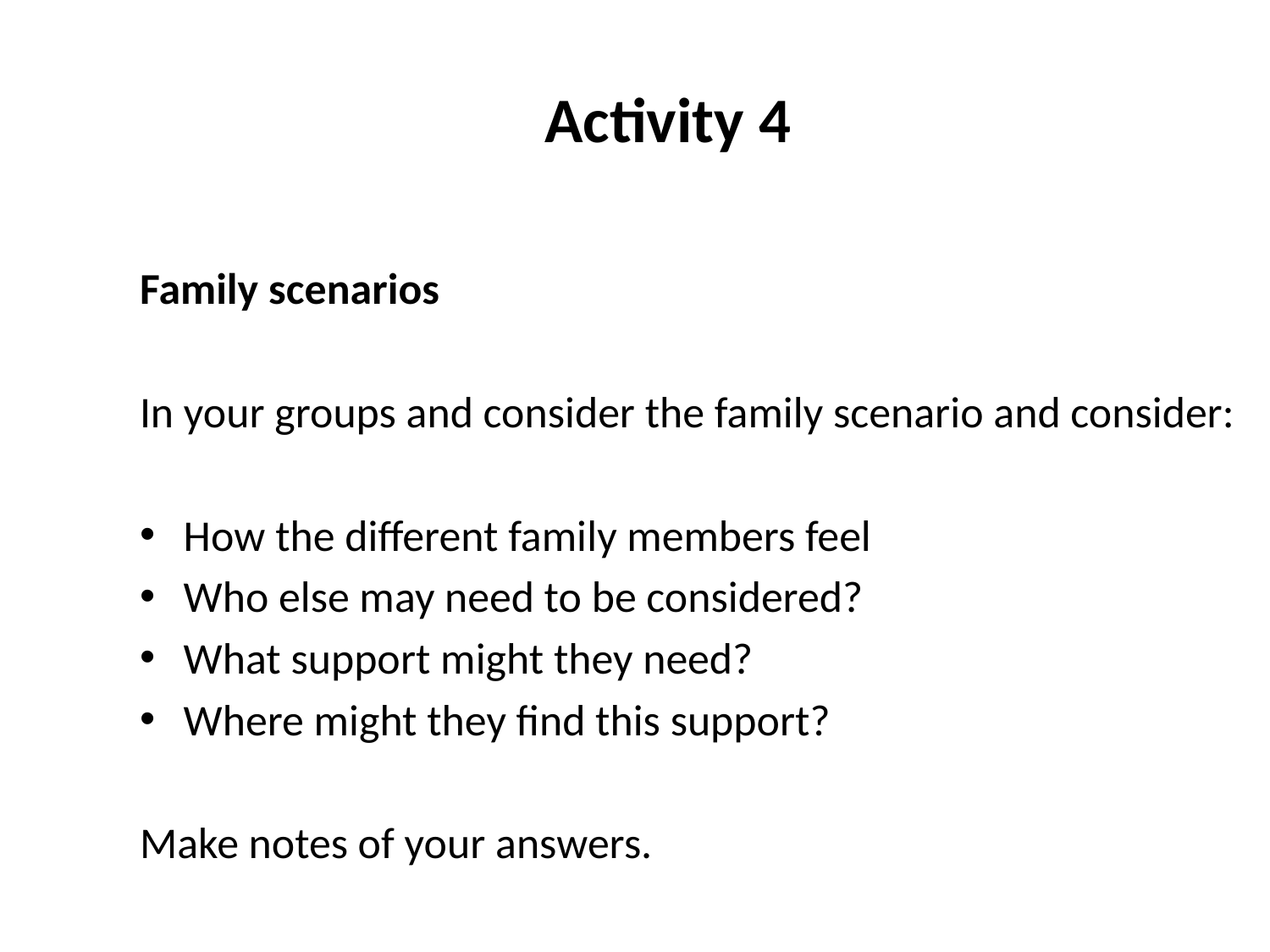

Activity 4
Family scenarios

In your groups and consider the family scenario and consider:

How the different family members feel
Who else may need to be considered?
What support might they need?
Where might they find this support?

Make notes of your answers.